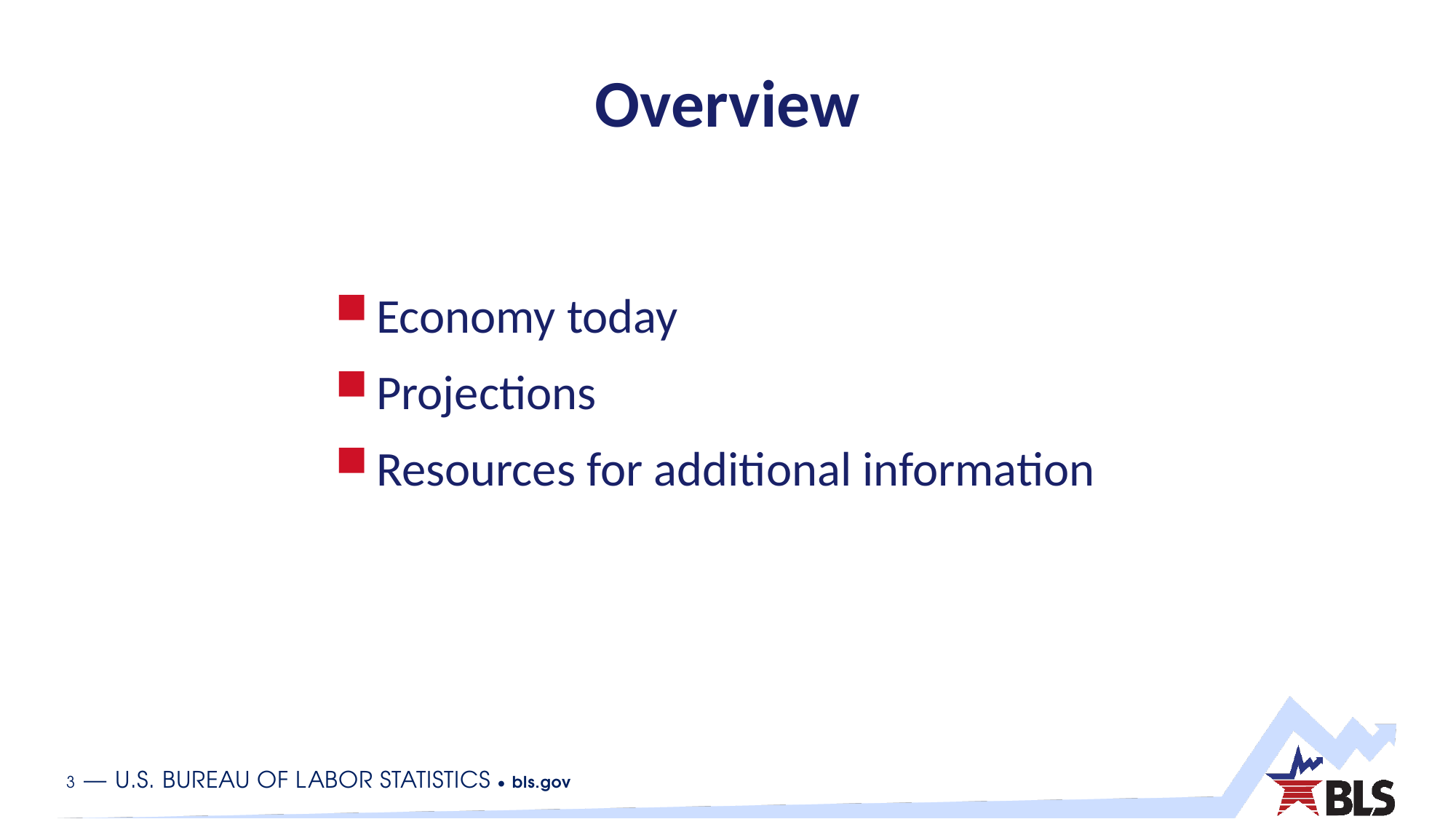

# Overview
Economy today
Projections
Resources for additional information